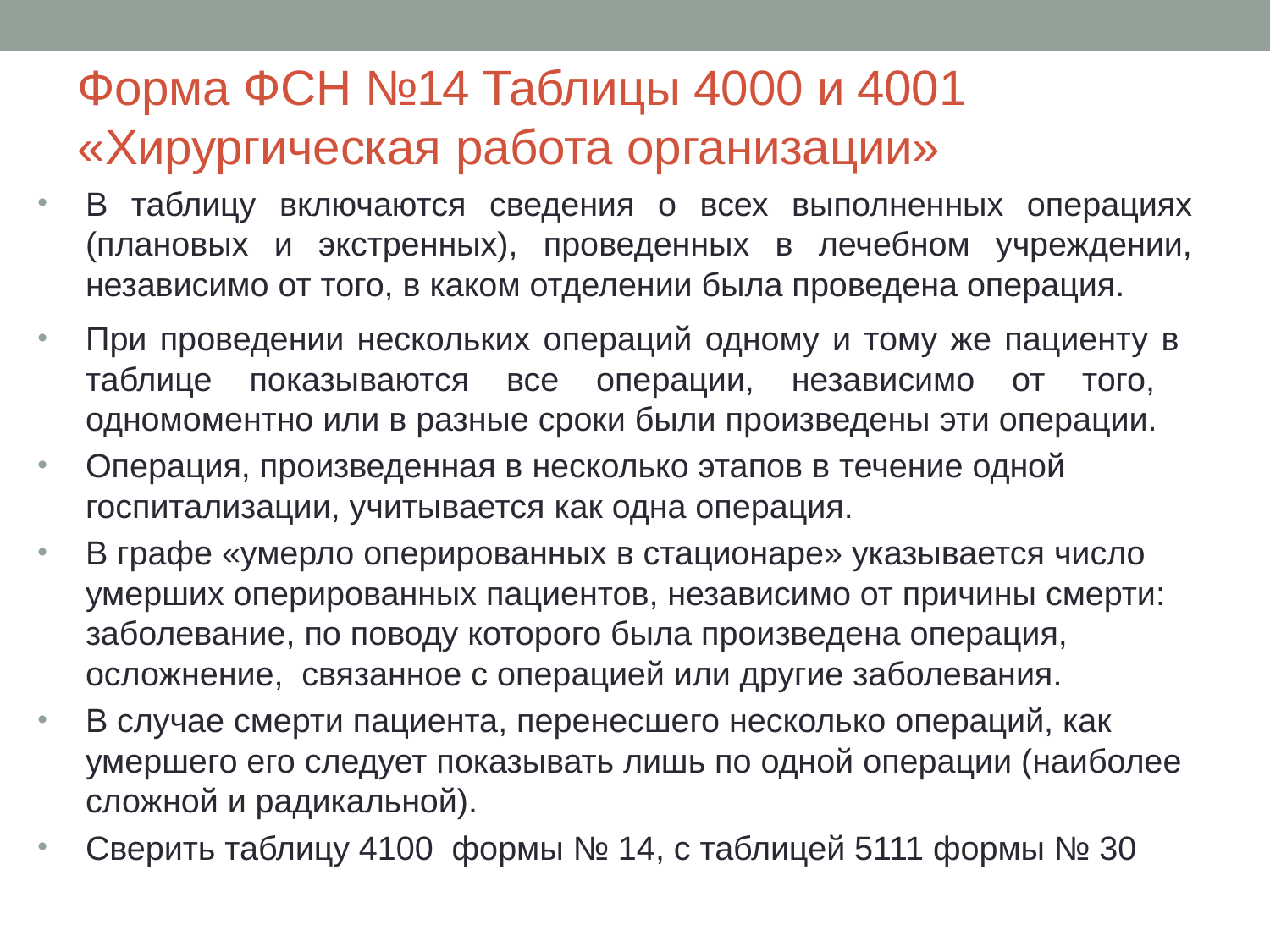

# Форма ФСН №14 Таблицы 4000 и 4001  «Хирургическая работа организации»
В таблицу включаются сведения о всех выполненных операциях (плановых и экстренных), проведенных в лечебном учреждении, независимо от того, в каком отделении была проведена операция.
При проведении нескольких операций одному и тому же пациенту в  таблице показываются все операции, независимо от того,  одномоментно или в разные сроки были произведены эти операции.
Операция, произведенная в несколько этапов в течение одной госпитализации, учитывается как одна операция.
В графе «умерло оперированных в стационаре» указывается число  умерших оперированных пациентов, независимо от причины смерти: заболевание, по поводу которого была произведена операция, осложнение,  связанное с операцией или другие заболевания.
В случае смерти пациента, перенесшего несколько операций, как умершего его следует показывать лишь по одной операции (наиболее сложной и радикальной).
Сверить таблицу 4100  формы № 14, с таблицей 5111 формы № 30